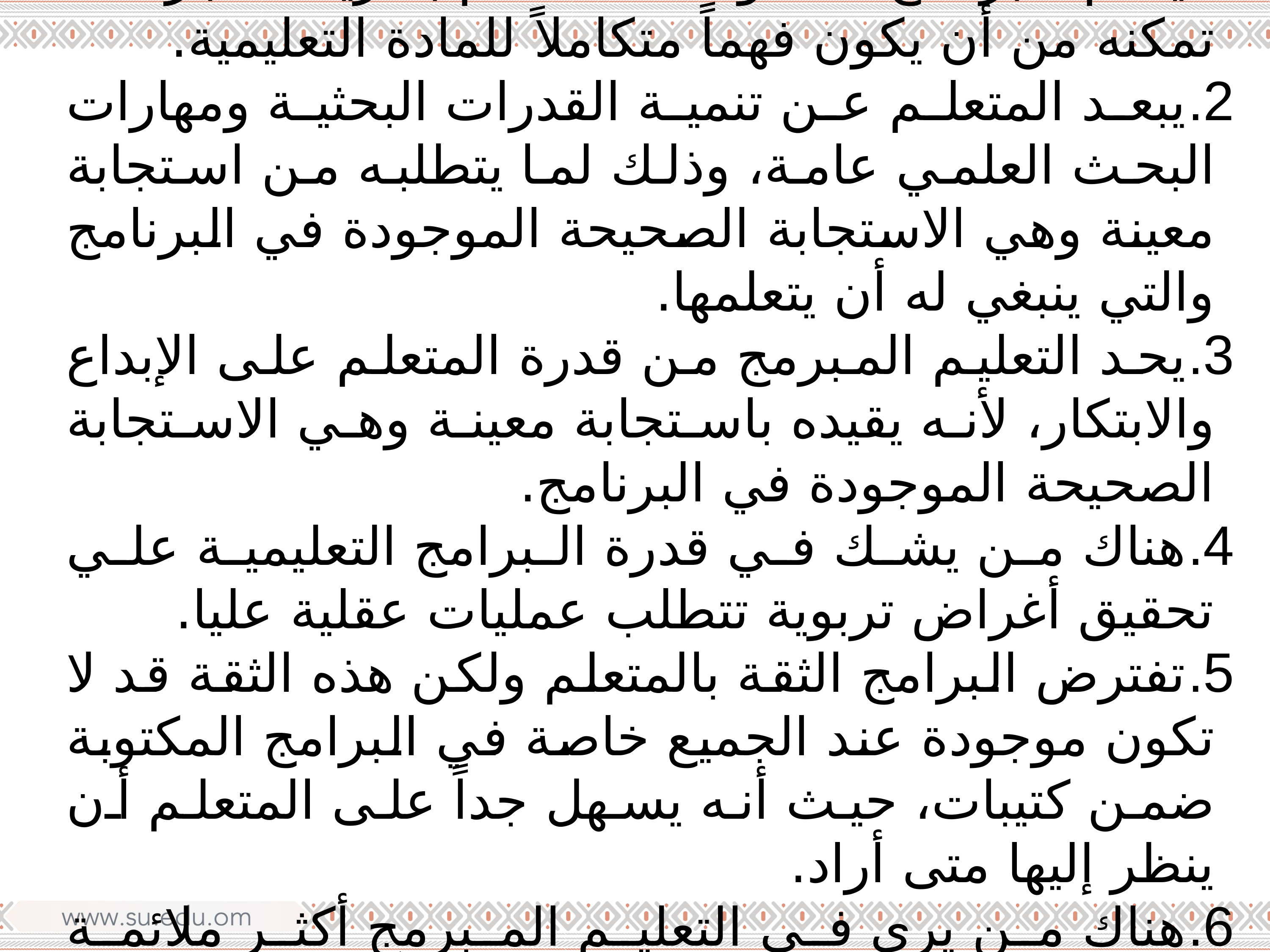

بعض من مناحي الضعف في التعليم المبرمج:
يقدم البرنامج المعلومات للمتعلم بطريقة مجزأة لا تمكنه من أن يكون فهماً متكاملاً للمادة التعليمية.
يبعد المتعلم عن تنمية القدرات البحثية ومهارات البحث العلمي عامة، وذلك لما يتطلبه من استجابة معينة وهي الاستجابة الصحيحة الموجودة في البرنامج والتي ينبغي له أن يتعلمها.
يحد التعليم المبرمج من قدرة المتعلم على الإبداع والابتكار، لأنه يقيده باستجابة معينة وهي الاستجابة الصحيحة الموجودة في البرنامج.
هناك من يشك في قدرة البرامج التعليمية علي تحقيق أغراض تربوية تتطلب عمليات عقلية عليا.
تفترض البرامج الثقة بالمتعلم ولكن هذه الثقة قد لا تكون موجودة عند الجميع خاصة في البرامج المكتوبة ضمن كتيبات، حيث أنه يسهل جداً على المتعلم أن ينظر إليها متى أراد.
هناك من يرى في التعليم المبرمج أكثر ملائمة لتحقيق الأهداف المعرفية والحركية وأقل ملائمة في تحقيق الأهداف العاطفية، لأن البرامج لا تفسح المجال لإبداء العواطف والأحاسيس والانفعالات.